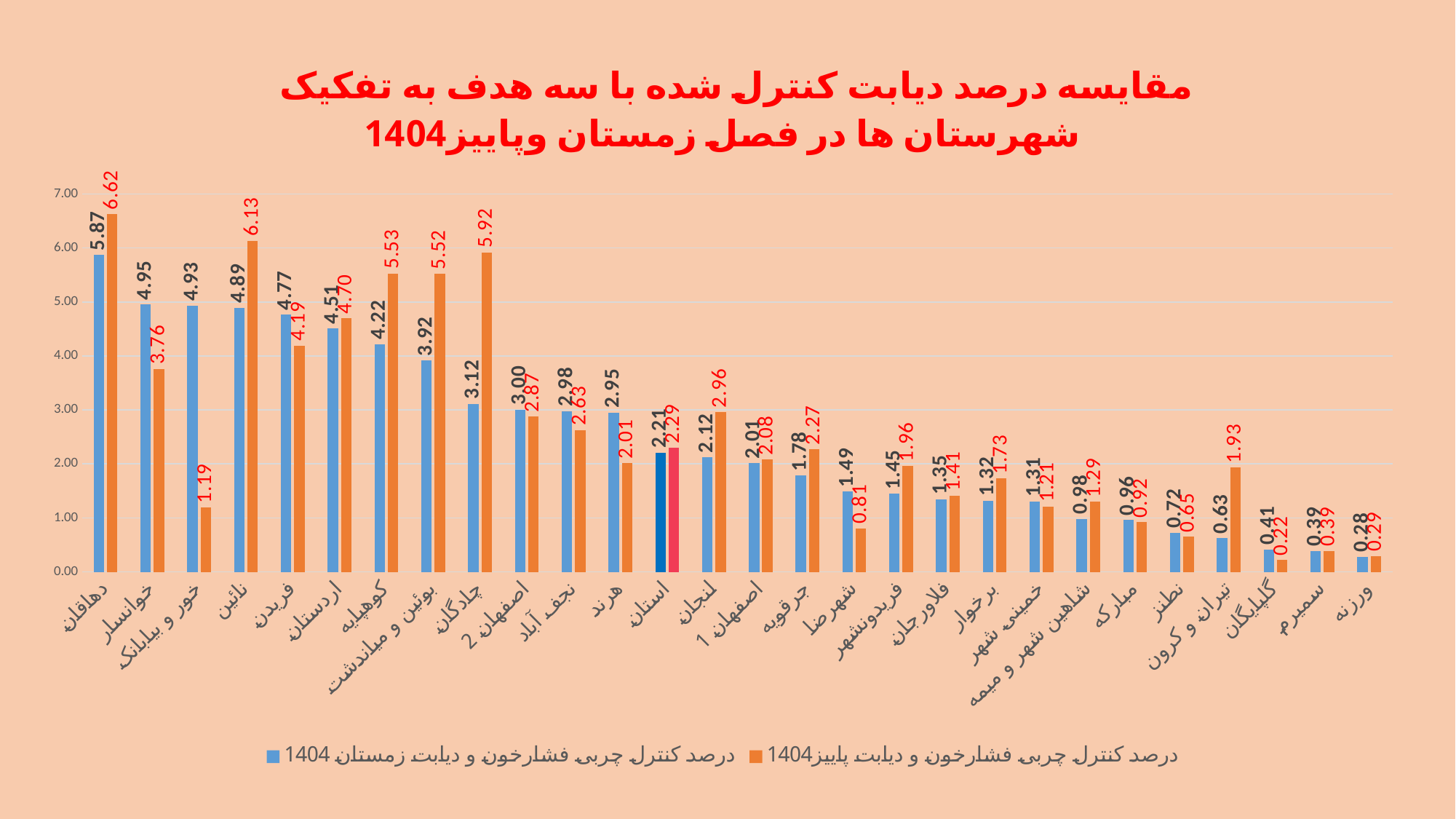

### Chart:    مقایسه درصد دیابت کنترل شده با سه هدف به تفکیک شهرستان ها در فصل زمستان وپاییز1404

| Category | درصد کنترل چربی فشارخون و دیابت زمستان 1404 | درصد کنترل چربی فشارخون و دیابت پاییز1404 |
|---|---|---|
| دهاقان | 5.8702368692070035 | 6.621226874391431 |
| خوانسار | 4.949381327334083 | 3.7608486017357765 |
| خور و بیابانک | 4.92845786963434 | 1.1933174224343674 |
| نائین | 4.8903878583473865 | 6.127770534550195 |
| فریدن | 4.765342960288808 | 4.193971166448231 |
| اردستان | 4.508419337316676 | 4.6966731898238745 |
| کوهپایه | 4.216867469879518 | 5.526315789473684 |
| بوئین و میاندشت | 3.91566265060241 | 5.518394648829431 |
| چادگان | 3.115264797507788 | 5.918057663125948 |
| اصفهان 2 | 3.0049027360430176 | 2.872340425531915 |
| نجف آباد | 2.9772786628362495 | 2.625622453598914 |
| هرند | 2.952755905511811 | 2.009273570324575 |
| استان | 2.2095202398800597 | 2.292200410594004 |
| لنجان | 2.1211189671072854 | 2.956830277942046 |
| اصفهان 1 | 2.0123635407076157 | 2.0784680056048574 |
| جرقویه | 1.78343949044586 | 2.269503546099291 |
| شهرضا | 1.4857142857142858 | 0.8064516129032258 |
| فریدونشهر | 1.4492753623188406 | 1.9607843137254901 |
| فلاورجان | 1.3485901103391909 | 1.4116318464144553 |
| برخوار | 1.3157894736842104 | 1.7262143717382576 |
| خمینی شهر | 1.3062812673707616 | 1.2124038237351364 |
| شاهین شهر و میمه | 0.9793988517392773 | 1.2946116165150454 |
| مبارکه | 0.9628610729023385 | 0.9233610341643583 |
| نطنز | 0.7246376811594203 | 0.6493506493506493 |
| تیران و کرون | 0.6263048016701461 | 1.929530201342282 |
| گلپایگان | 0.41356492969396197 | 0.21613832853025938 |
| سمیرم | 0.3872216844143272 | 0.3898635477582846 |
| ورزنه | 0.2808988764044944 | 0.2932551319648094 |